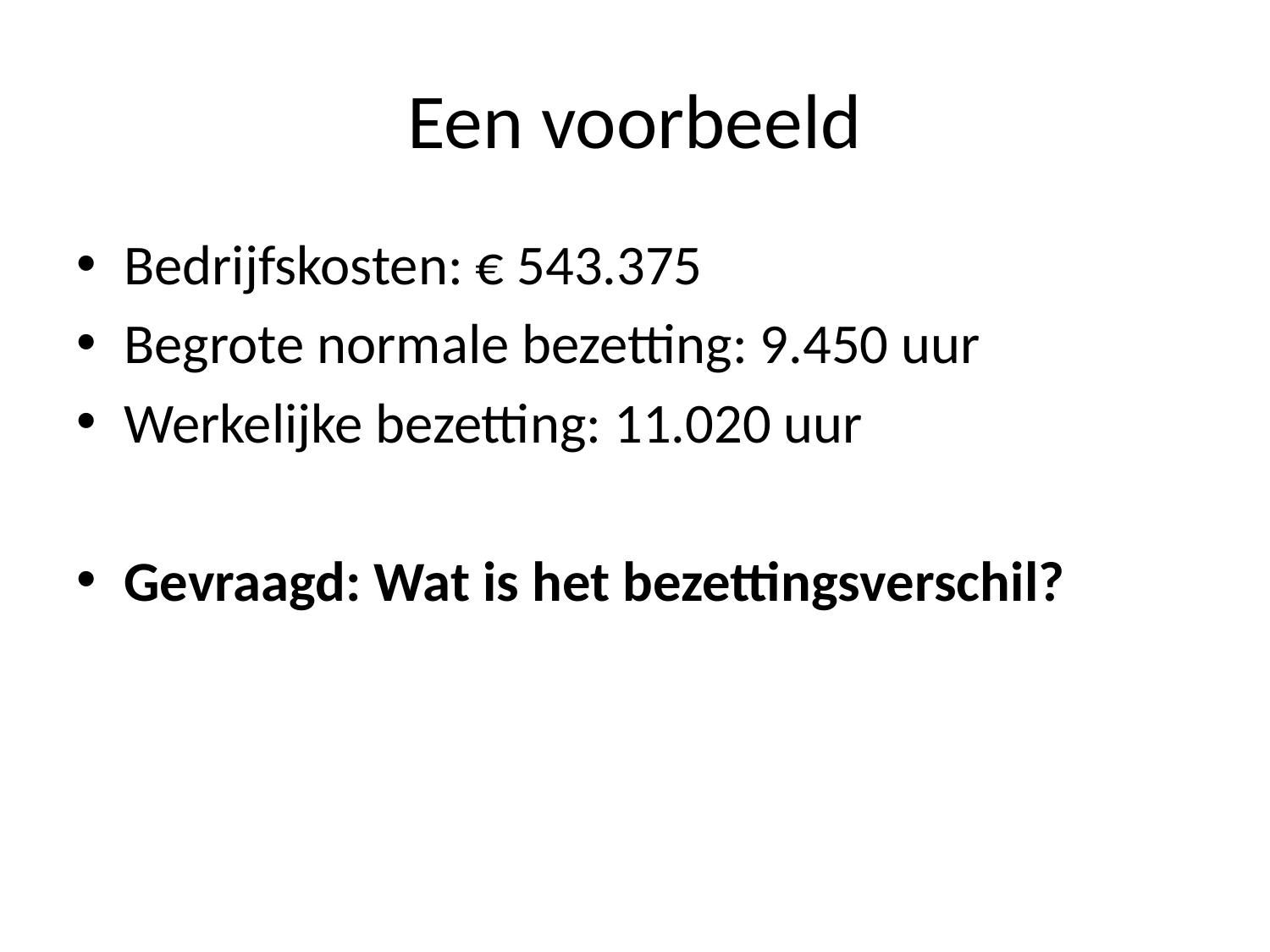

# Een voorbeeld
Bedrijfskosten: € 543.375
Begrote normale bezetting: 9.450 uur
Werkelijke bezetting: 11.020 uur

Gevraagd: Wat is het bezettingsverschil?